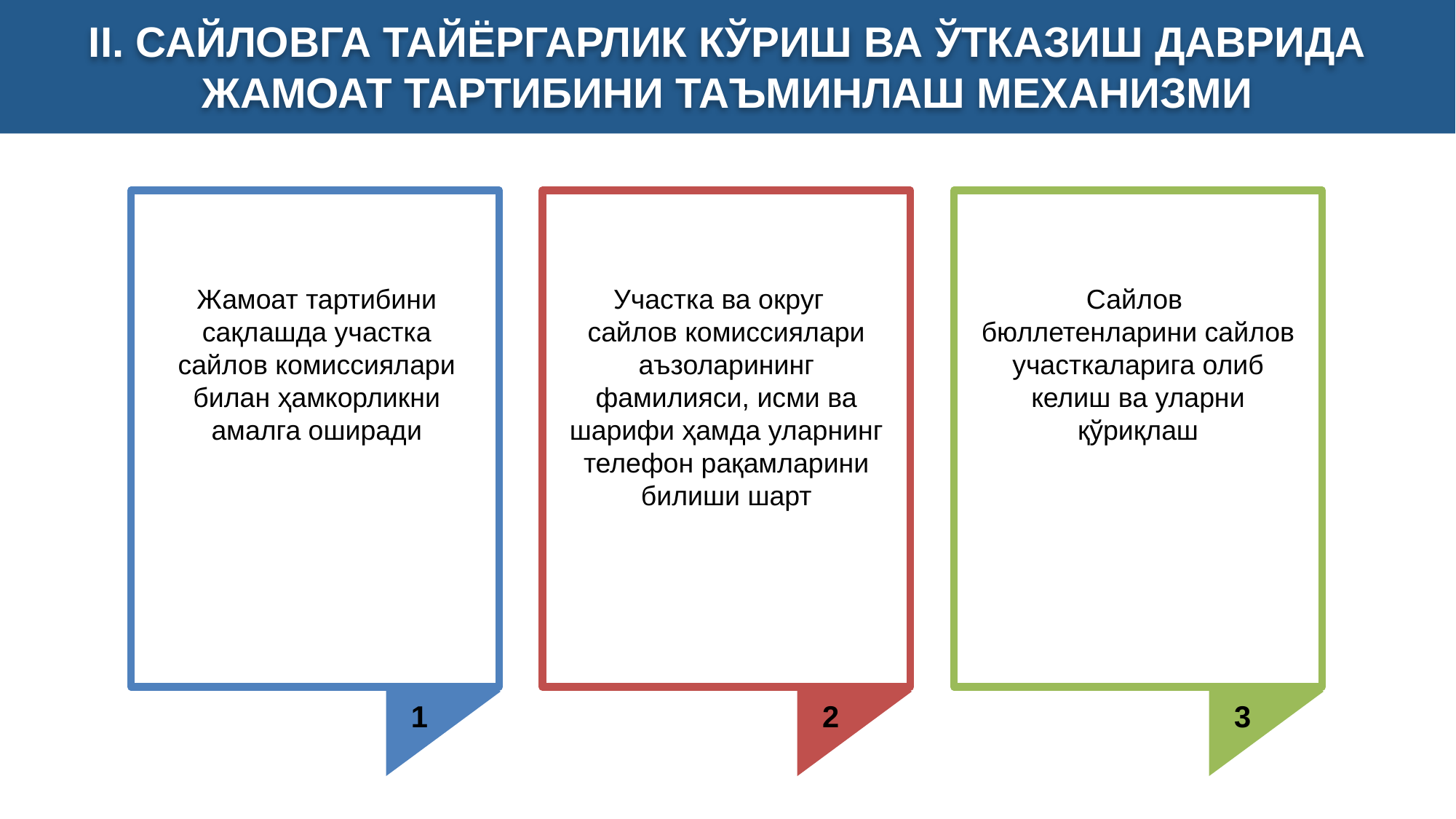

II. САЙЛОВГА ТАЙЁРГАРЛИК КЎРИШ ВА ЎТКАЗИШ ДАВРИДА ЖАМОАТ ТАРТИБИНИ ТАЪМИНЛАШ МЕХАНИЗМИ

Жамоат тартибини сақлашда участка сайлов комиссиялари билан ҳамкорликни амалга оширади
Участка ва округ   сайлов комиссиялари аъзоларининг фамилияси, исми ва шарифи ҳамда уларнинг телефон рақамларини билиши шарт
Сайлов  бюллетенларини сайлов участкаларига олиб келиш ва уларни қўриқлаш

1
2
3